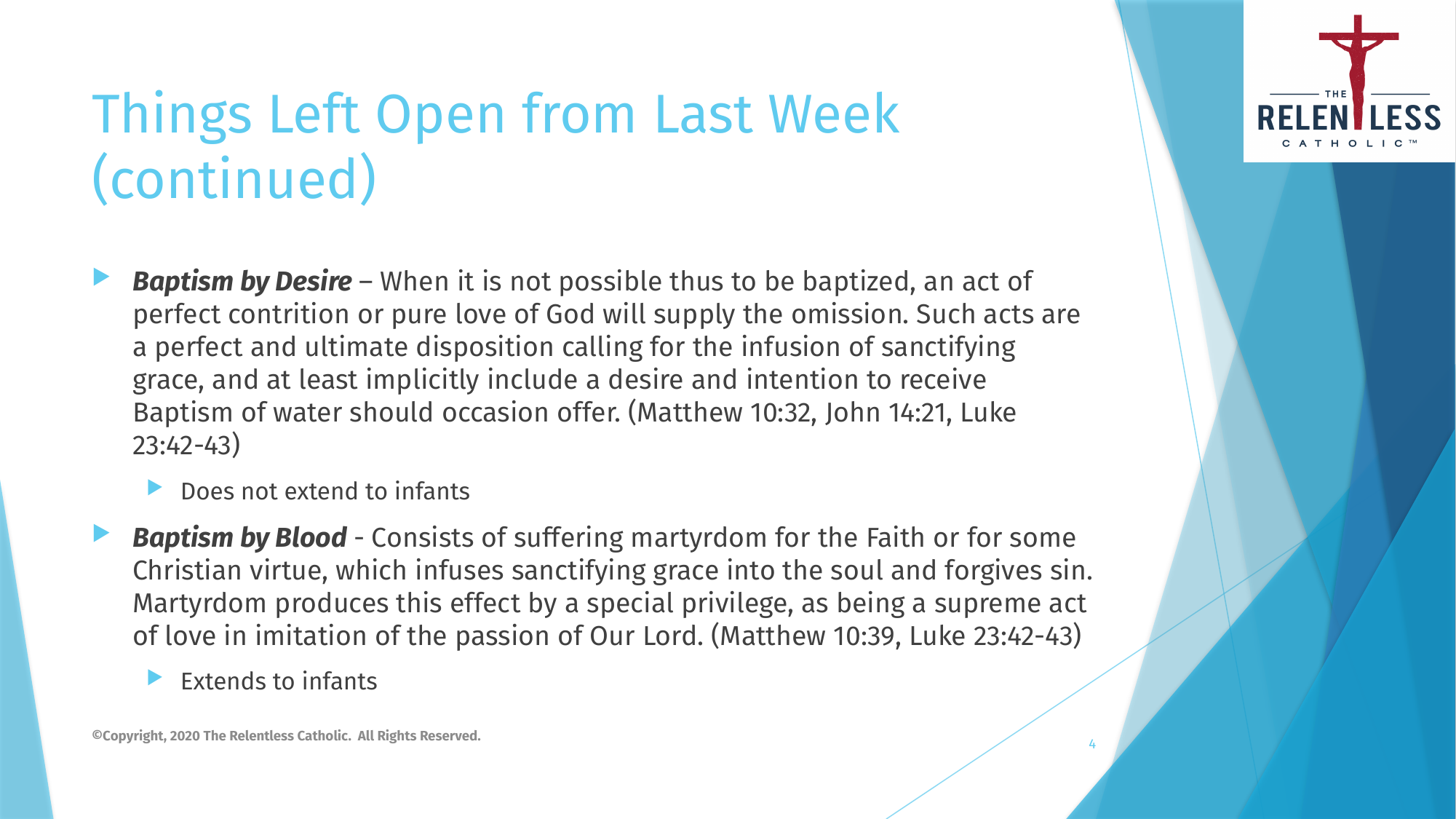

# Things Left Open from Last Week (continued)
Baptism by Desire – When it is not possible thus to be baptized, an act of perfect contrition or pure love of God will supply the omission. Such acts are a perfect and ultimate disposition calling for the infusion of sanctifying grace, and at least implicitly include a desire and intention to receive Baptism of water should occasion offer. (Matthew 10:32, John 14:21, Luke 23:42-43)
Does not extend to infants
Baptism by Blood - Consists of suffering martyrdom for the Faith or for some Christian virtue, which infuses sanctifying grace into the soul and forgives sin. Martyrdom produces this effect by a special privilege, as being a supreme act of love in imitation of the passion of Our Lord. (Matthew 10:39, Luke 23:42-43)
Extends to infants

©Copyright, 2020 The Relentless Catholic.  All Rights Reserved.

4